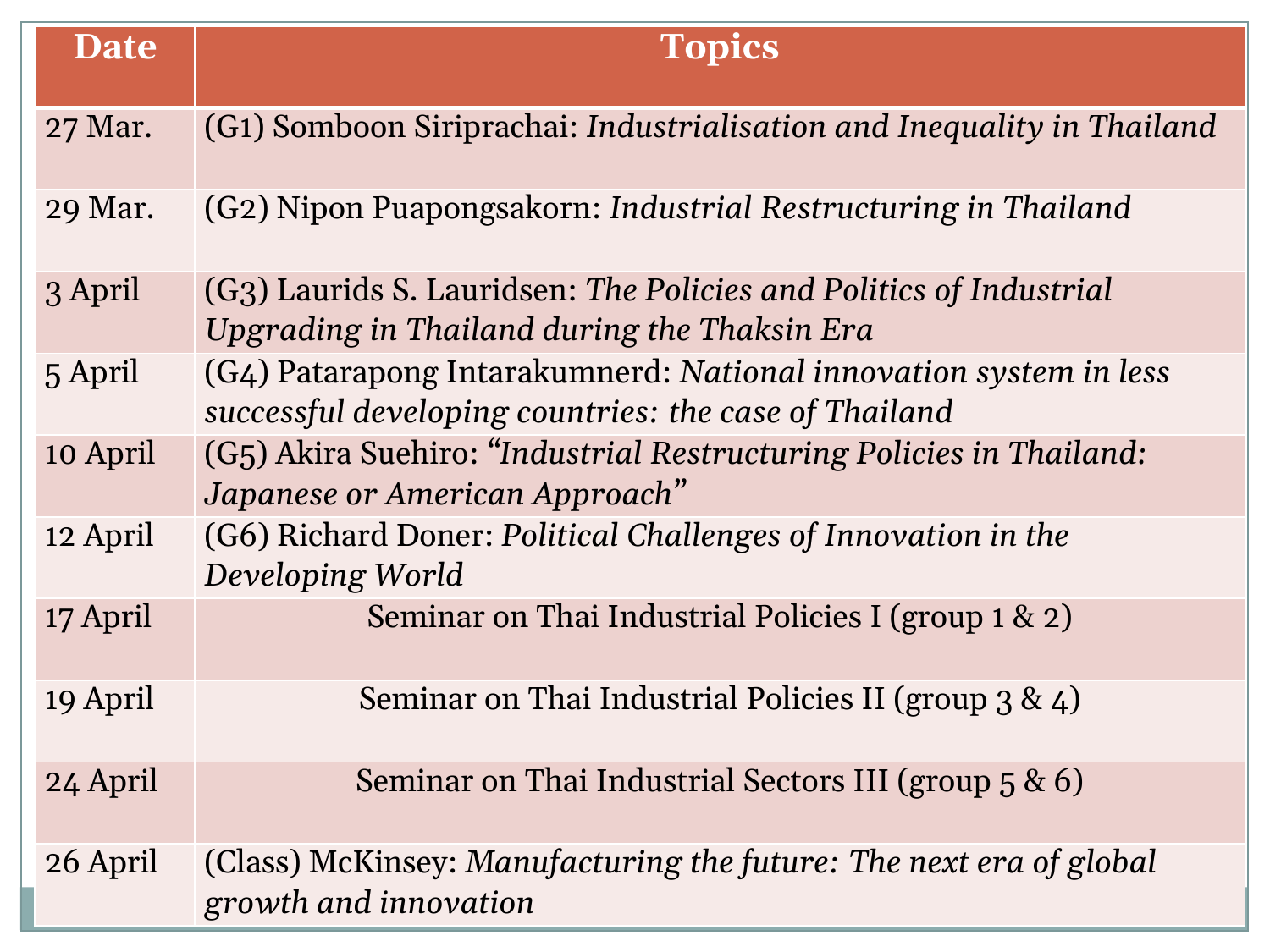

| Date | Topics |
| --- | --- |
| 27 Mar. | (G1) Somboon Siriprachai: Industrialisation and Inequality in Thailand |
| 29 Mar. | (G2) Nipon Puapongsakorn: Industrial Restructuring in Thailand |
| 3 April | (G3) Laurids S. Lauridsen: The Policies and Politics of Industrial Upgrading in Thailand during the Thaksin Era |
| 5 April | (G4) Patarapong Intarakumnerd: National innovation system in less successful developing countries: the case of Thailand |
| 10 April | (G5) Akira Suehiro: “Industrial Restructuring Policies in Thailand: Japanese or American Approach” |
| 12 April | (G6) Richard Doner: Political Challenges of Innovation in the Developing World |
| 17 April | Seminar on Thai Industrial Policies I (group 1 & 2) |
| 19 April | Seminar on Thai Industrial Policies II (group 3 & 4) |
| 24 April | Seminar on Thai Industrial Sectors III (group 5 & 6) |
| 26 April | (Class) McKinsey: Manufacturing the future: The next era of global growth and innovation |